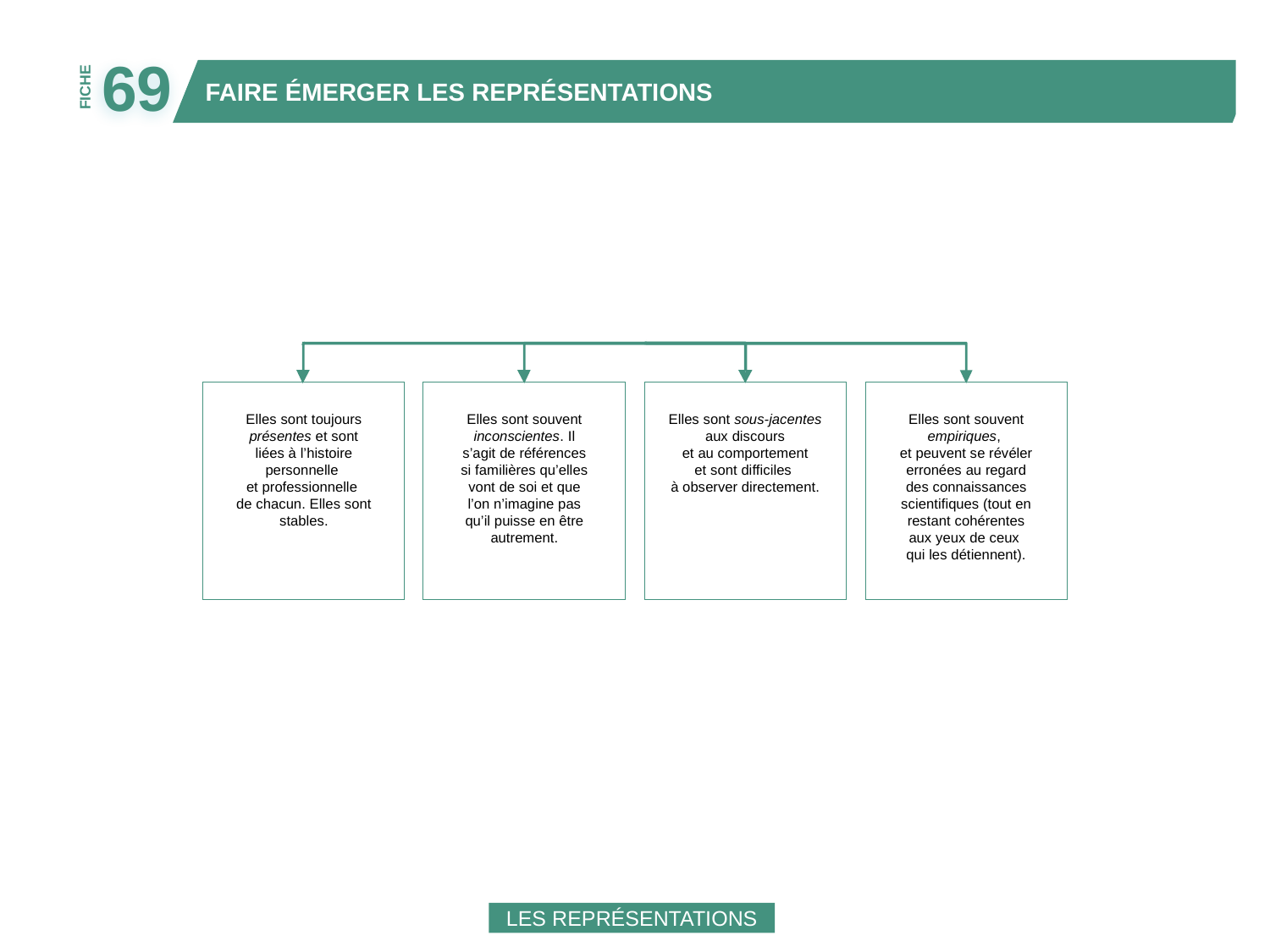

69

FAIRE ÉMERGER LES REPRÉSENTATIONS
FICHE

Elles sont toujours
présentes et sont
liées à l’histoire
personnelle
et professionnelle
de chacun. Elles sont
stables.
Elles sont souvent
inconscientes. Il
s’agit de références
si familières qu’elles
vont de soi et que
l’on n’imagine pas
qu’il puisse en être
autrement.
Elles sont sous-jacentes
aux discours
et au comportement
et sont difficiles
à observer directement.
Elles sont souvent
empiriques,
et peuvent se révéler
erronées au regard
des connaissances
scientifiques (tout en
restant cohérentes
aux yeux de ceux
qui les détiennent).
LES REPRÉSENTATIONS